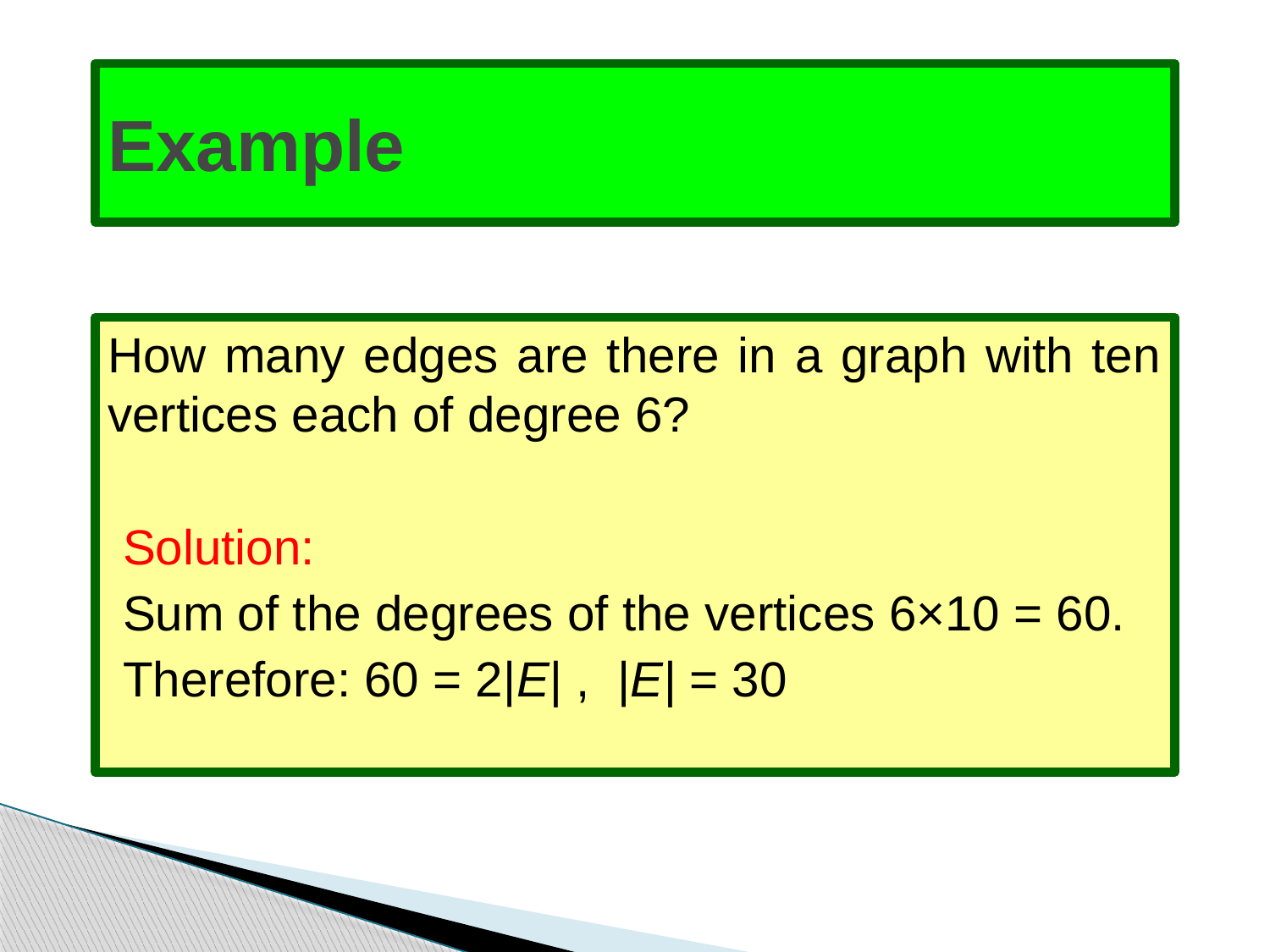

# Example
How many edges are there in a graph with ten vertices each of degree 6?

Solution:
Sum of the degrees of the vertices 6×10 = 60.
Therefore: 60 = 2|E| ,  |E| = 30